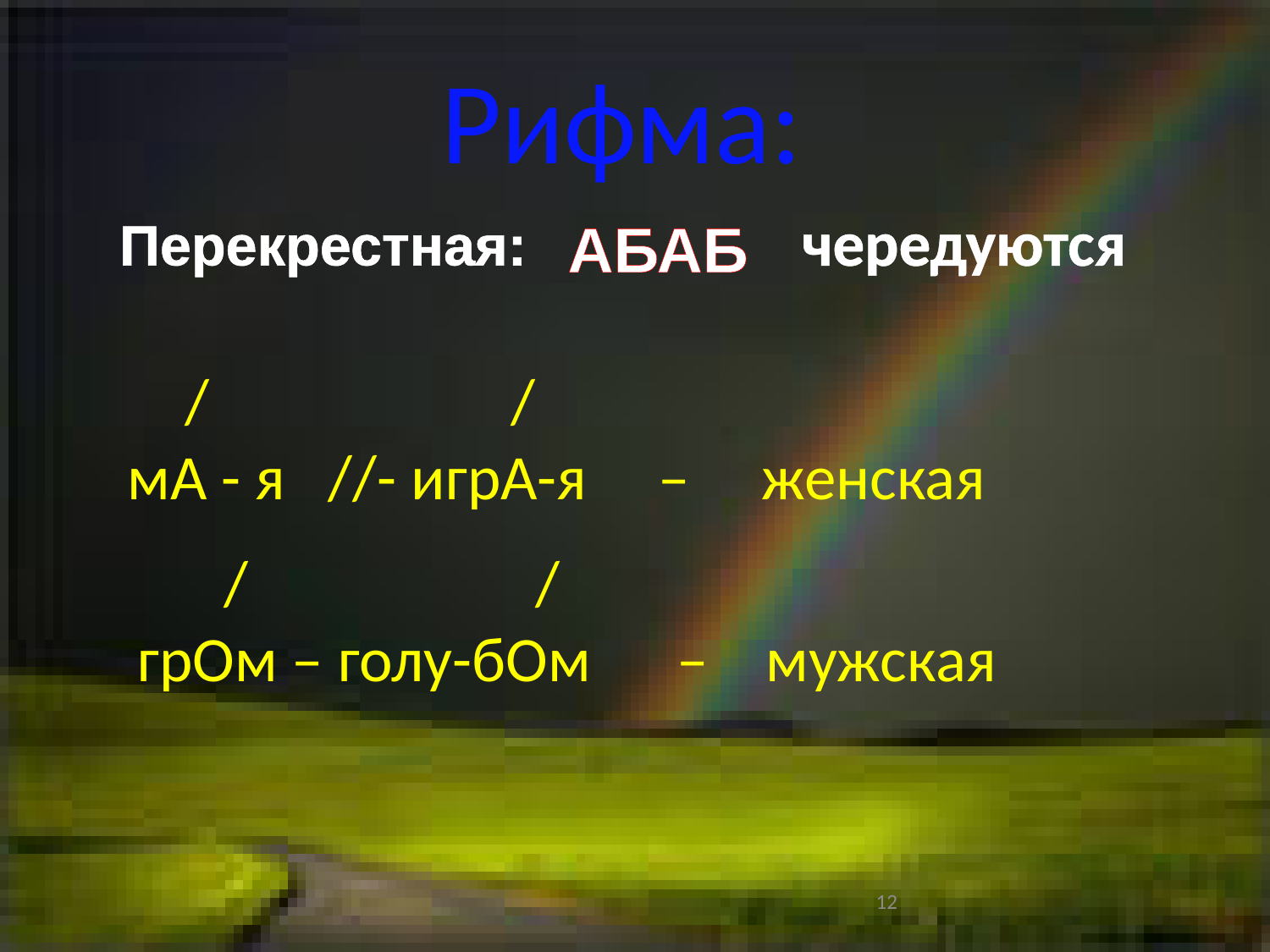

# Рифма:
чередуются
Перекрестная:
АБАБ
    /                     /
мА - я   //- игрА-я     –     женская
      /                    /
грОм – голу-бОм      –    мужская
12